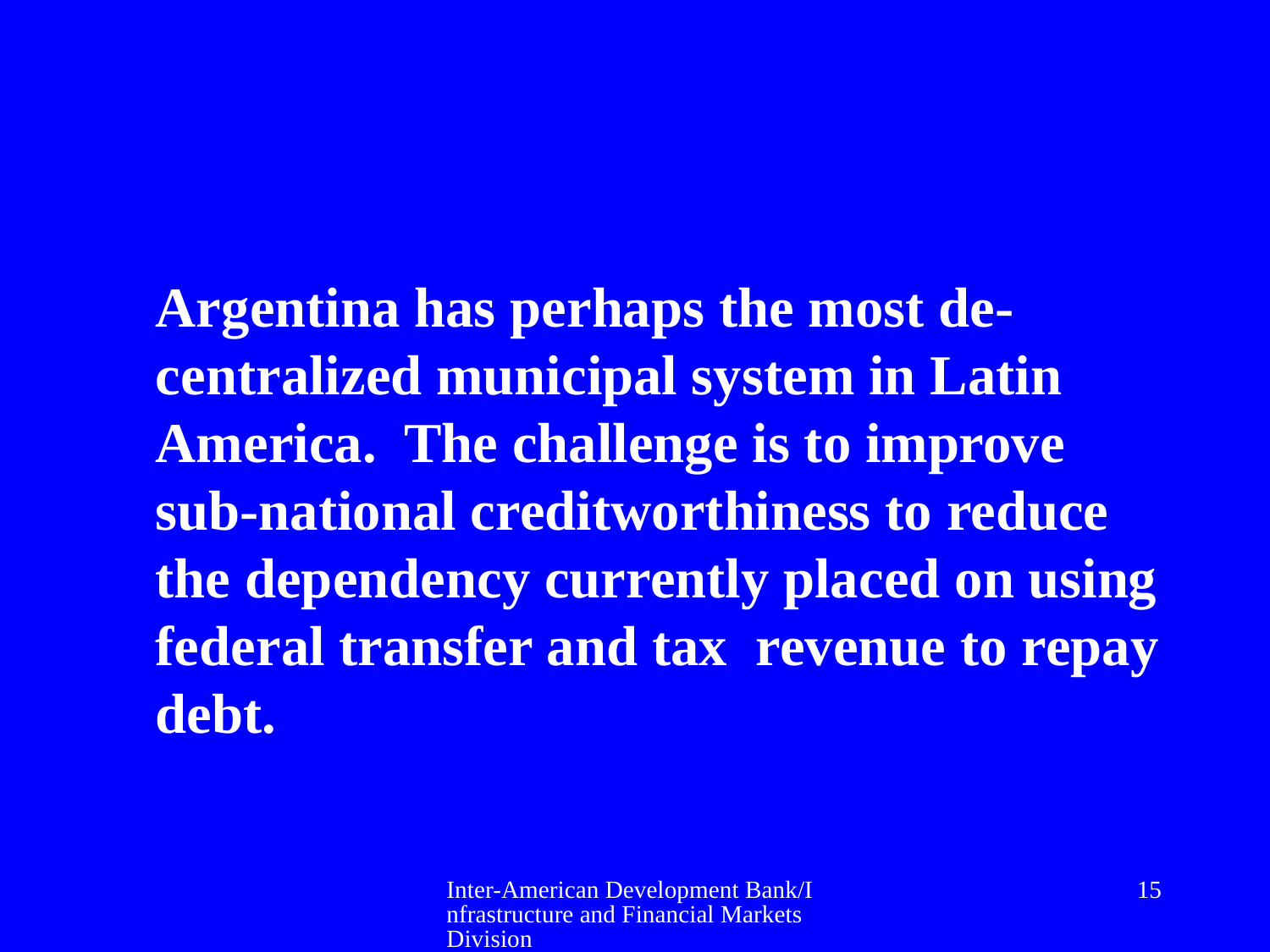

Argentina has perhaps the most de-centralized municipal system in Latin America.  The challenge is to improve sub-national creditworthiness to reduce the dependency currently placed on using federal transfer and tax  revenue to repay debt.
Inter-American Development Bank/Infrastructure and Financial Markets Division
15